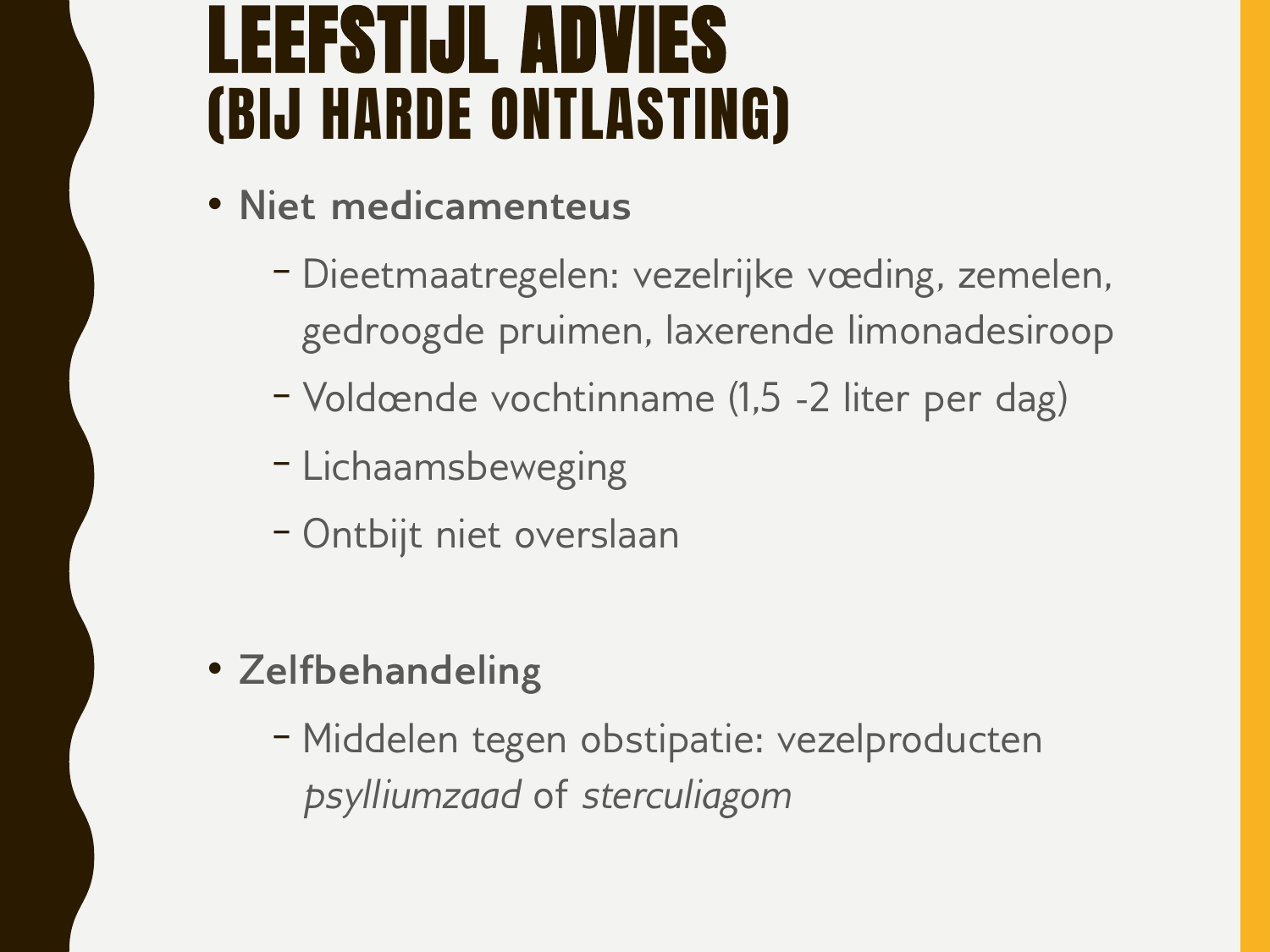

# Leefstijl Advies (bij harde ontlasting)
Niet medicamenteus
Dieetmaatregelen: vezelrijke voeding, zemelen, gedroogde pruimen, laxerende limonadesiroop
Voldoende vochtinname (1,5 -2 liter per dag)
Lichaamsbeweging
Ontbijt niet overslaan

Zelfbehandeling
Middelen tegen obstipatie: vezelproducten psylliumzaad of sterculiagom